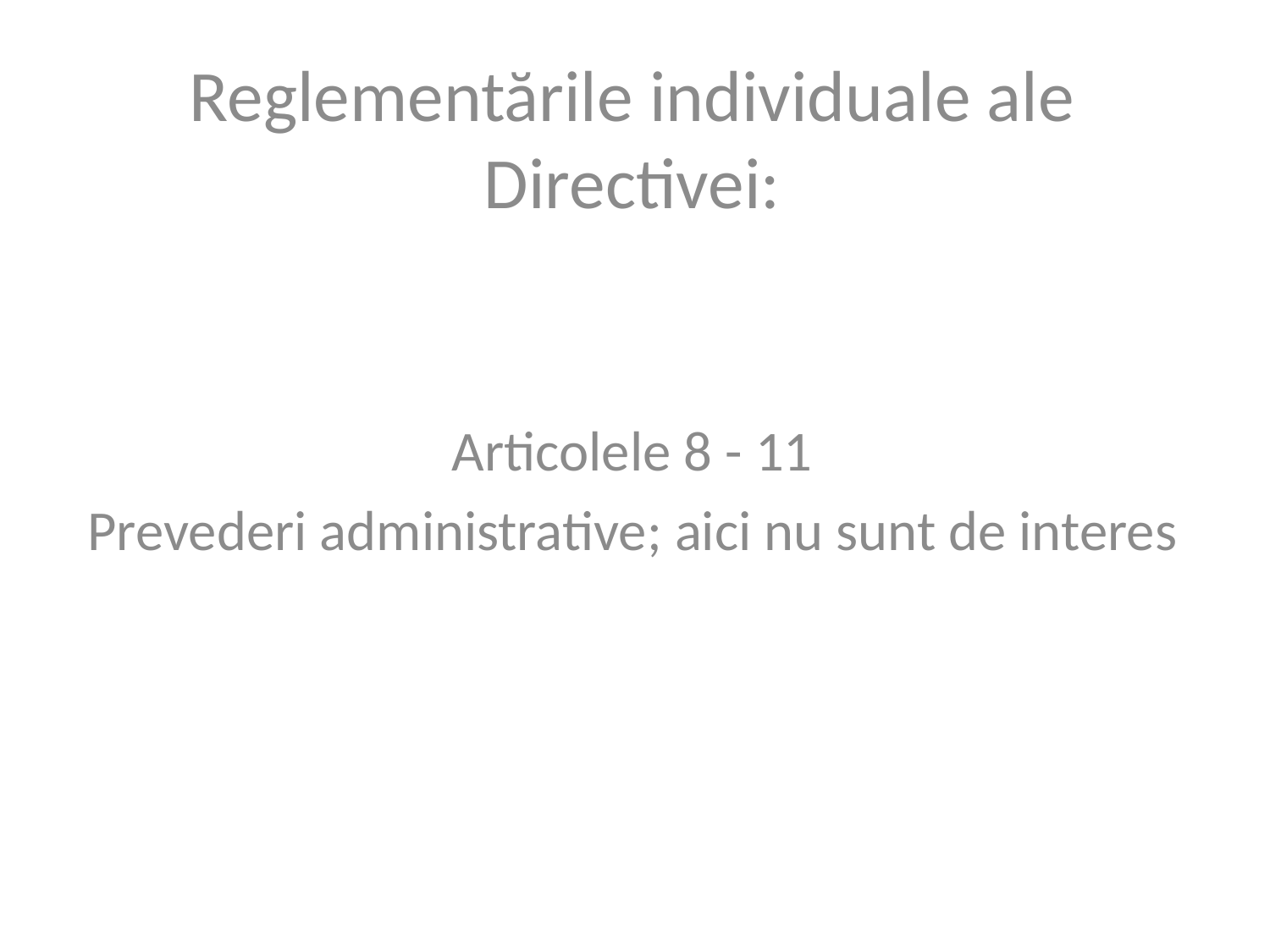

Reglementările individuale ale Directivei:

Articolele 8 - 11
Prevederi administrative; aici nu sunt de interes